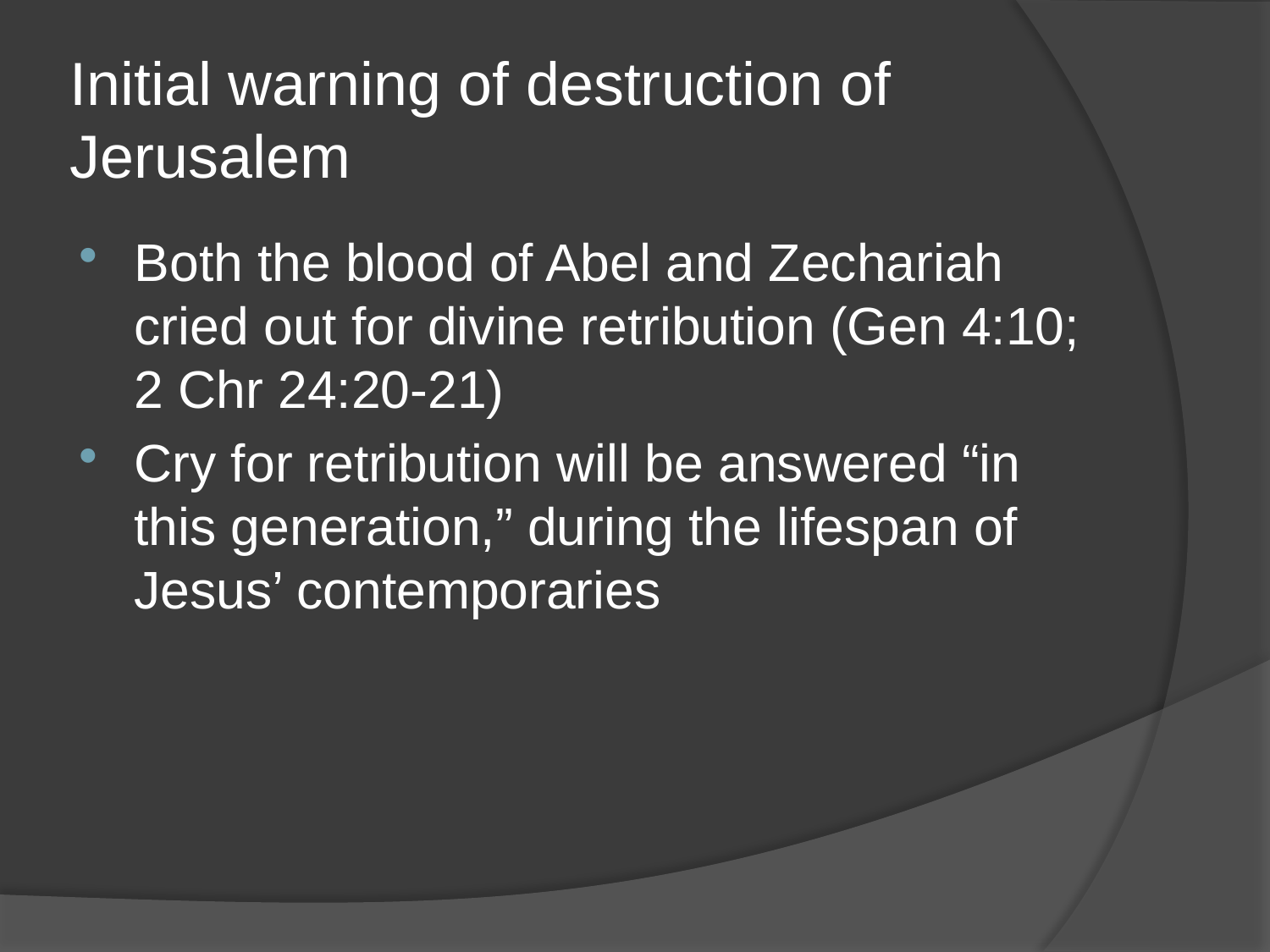

# Initial warning of destruction of Jerusalem
Both the blood of Abel and Zechariah cried out for divine retribution (Gen 4:10; 2 Chr 24:20-21)
Cry for retribution will be answered “in this generation,” during the lifespan of Jesus’ contemporaries